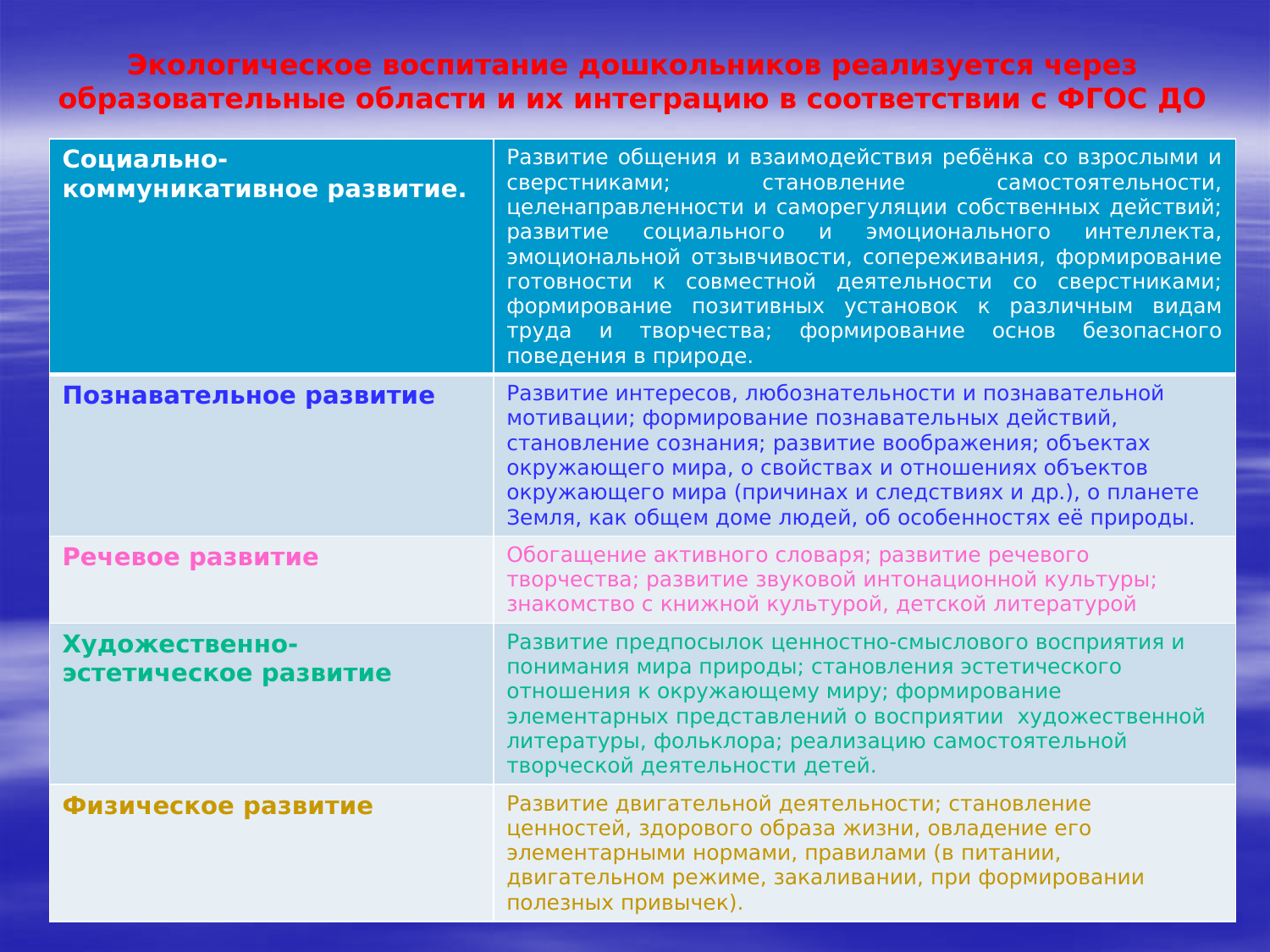

# Экологическое воспитание дошкольников реализуется через образовательные области и их интеграцию в соответствии с ФГОС ДО
| Социально-коммуникативное развитие. | Развитие общения и взаимодействия ребёнка со взрослыми и сверстниками; становление самостоятельности, целенаправленности и саморегуляции собственных действий; развитие социального и эмоционального интеллекта, эмоциональной отзывчивости, сопереживания, формирование готовности к совместной деятельности со сверстниками; формирование позитивных установок к различным видам труда и творчества; формирование основ безопасного поведения в природе. |
| --- | --- |
| Познавательное развитие | Развитие интересов, любознательности и познавательной мотивации; формирование познавательных действий, становление сознания; развитие воображения; объектах окружающего мира, о свойствах и отношениях объектов окружающего мира (причинах и следствиях и др.), о планете Земля, как общем доме людей, об особенностях её природы. |
| Речевое развитие | Обогащение активного словаря; развитие речевого творчества; развитие звуковой интонационной культуры; знакомство с книжной культурой, детской литературой |
| Художественно-эстетическое развитие | Развитие предпосылок ценностно-смыслового восприятия и понимания мира природы; становления эстетического отношения к окружающему миру; формирование элементарных представлений о восприятии художественной литературы, фольклора; реализацию самостоятельной творческой деятельности детей. |
| Физическое развитие | Развитие двигательной деятельности; становление ценностей, здорового образа жизни, овладение его элементарными нормами, правилами (в питании, двигательном режиме, закаливании, при формировании полезных привычек). |